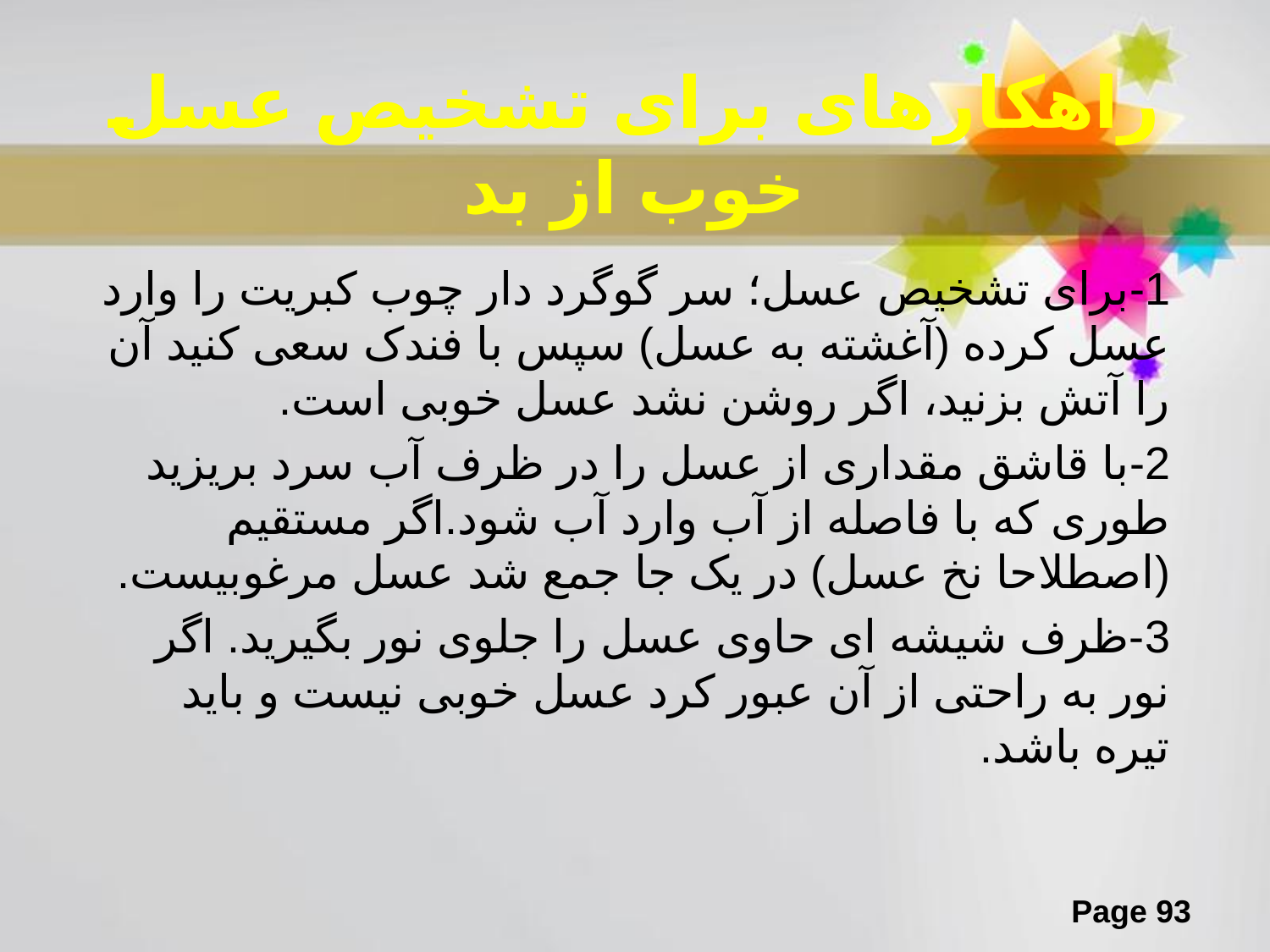

# راهکارهای برای تشخیص عسل خوب از بد
1-برای تشخیص عسل؛ سر گوگرد دار چوب کبریت را وارد عسل کرده (آغشته به عسل) سپس با فندک سعی کنید آن را آتش بزنید، اگر روشن نشد عسل خوبی است.
2-با قاشق مقداری از عسل را در ظرف آب سرد بریزید طوری که با فاصله از آب وارد آب شود.اگر مستقیم (اصطلاحا نخ عسل) در یک جا جمع شد عسل مرغوبیست.
3-ظرف شیشه ای حاوی عسل را جلوی نور بگیرید. اگر نور به راحتی از آن عبور کرد عسل خوبی نیست و باید تیره باشد.